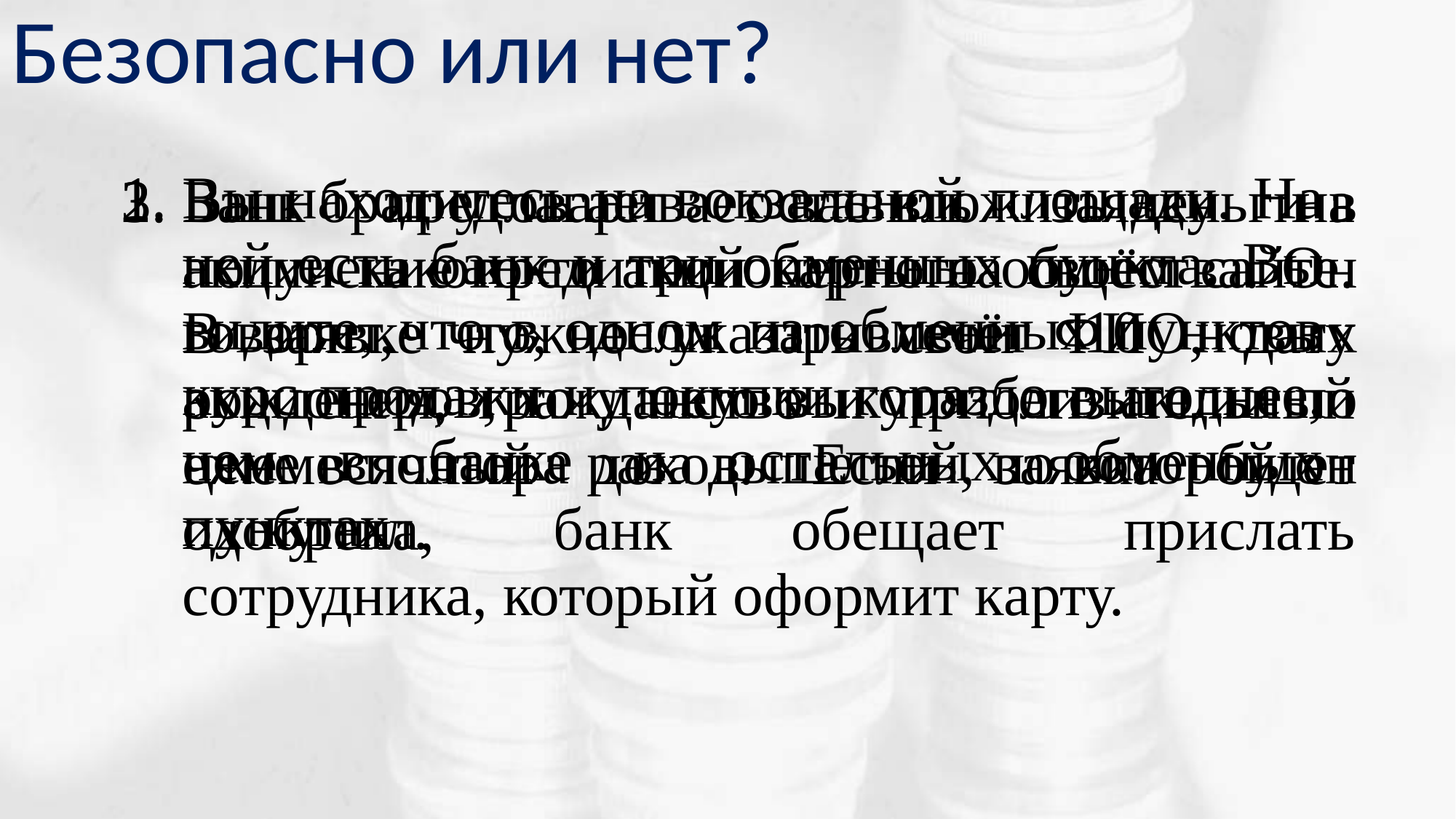

# Безопасно или нет?
Вы находитесь на вокзальной площади. На ней есть банк и три обменных пункта. Вы видите, что в одном из обменных пунктов курс продажи и покупки гораздо выгоднее, чем в банке и остальных обменных пунктах.
Ваш брат уговаривает вас вложить деньги в акции какого-то акционерного общества. Он говорит, что, если привлечёт 10 новых акционеров, то у него выкупят его акции по цене в полтора раза выше той, по которой он их купил.
Банк предлагает оставить заявку на получение кредитной карты на своём сайте. В заявке нужно указать свои ФИО, дату рождения, гражданство и приблизительный ежемесячный доход. Если заявка будет одобрена, банк обещает прислать сотрудника, который оформит карту.